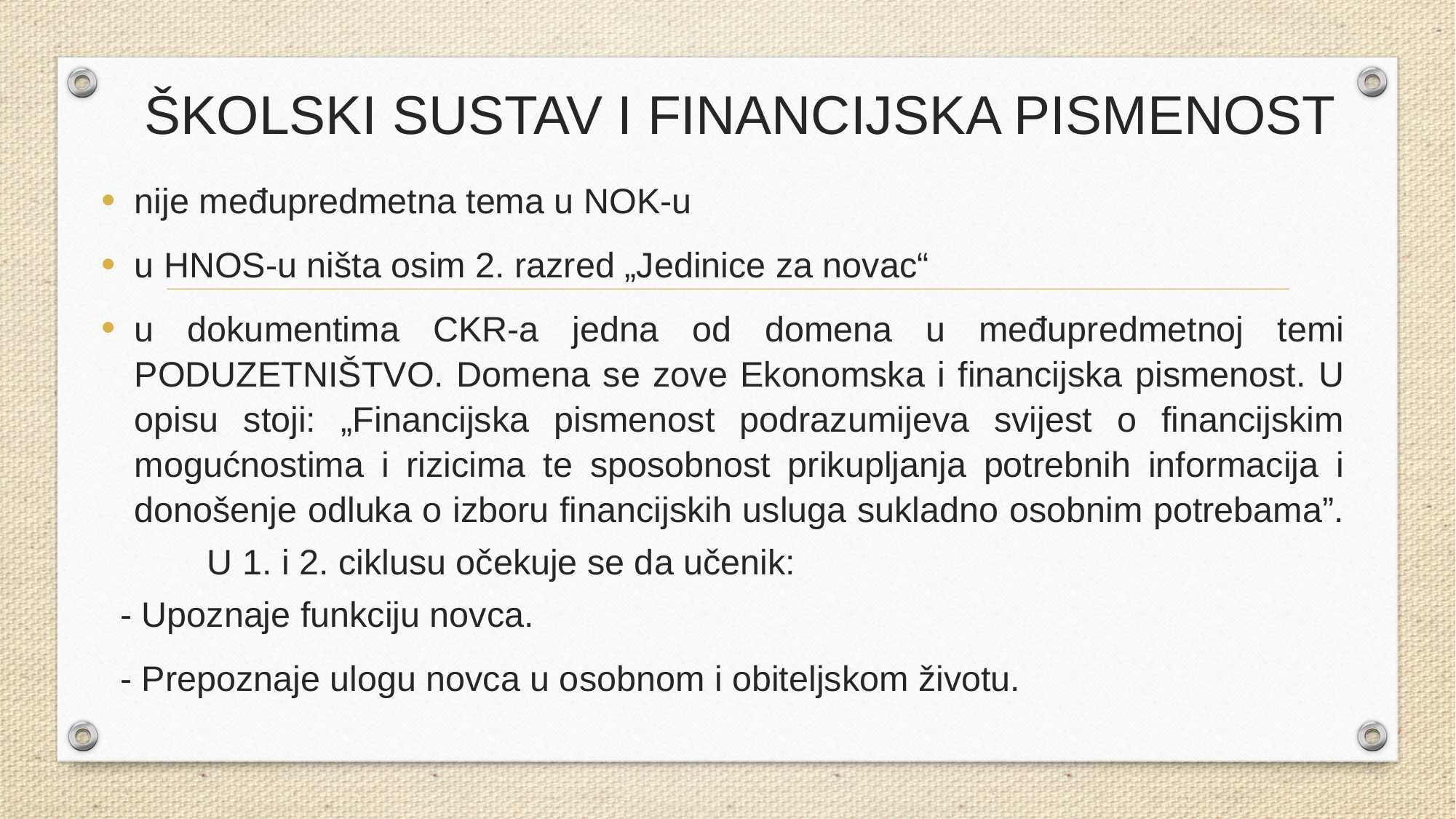

# ŠKOLSKI SUSTAV I FINANCIJSKA PISMENOST
nije međupredmetna tema u NOK-u
u HNOS-u ništa osim 2. razred „Jedinice za novac“
u dokumentima CKR-a jedna od domena u međupredmetnoj temi PODUZETNIŠTVO. Domena se zove Ekonomska i financijska pismenost. U opisu stoji: „Financijska pismenost podrazumijeva svijest o financijskim mogućnostima i rizicima te sposobnost prikupljanja potrebnih informacija i donošenje odluka o izboru financijskih usluga sukladno osobnim potrebama”.
	U 1. i 2. ciklusu očekuje se da učenik:
	- Upoznaje funkciju novca.
	- Prepoznaje ulogu novca u osobnom i obiteljskom životu.